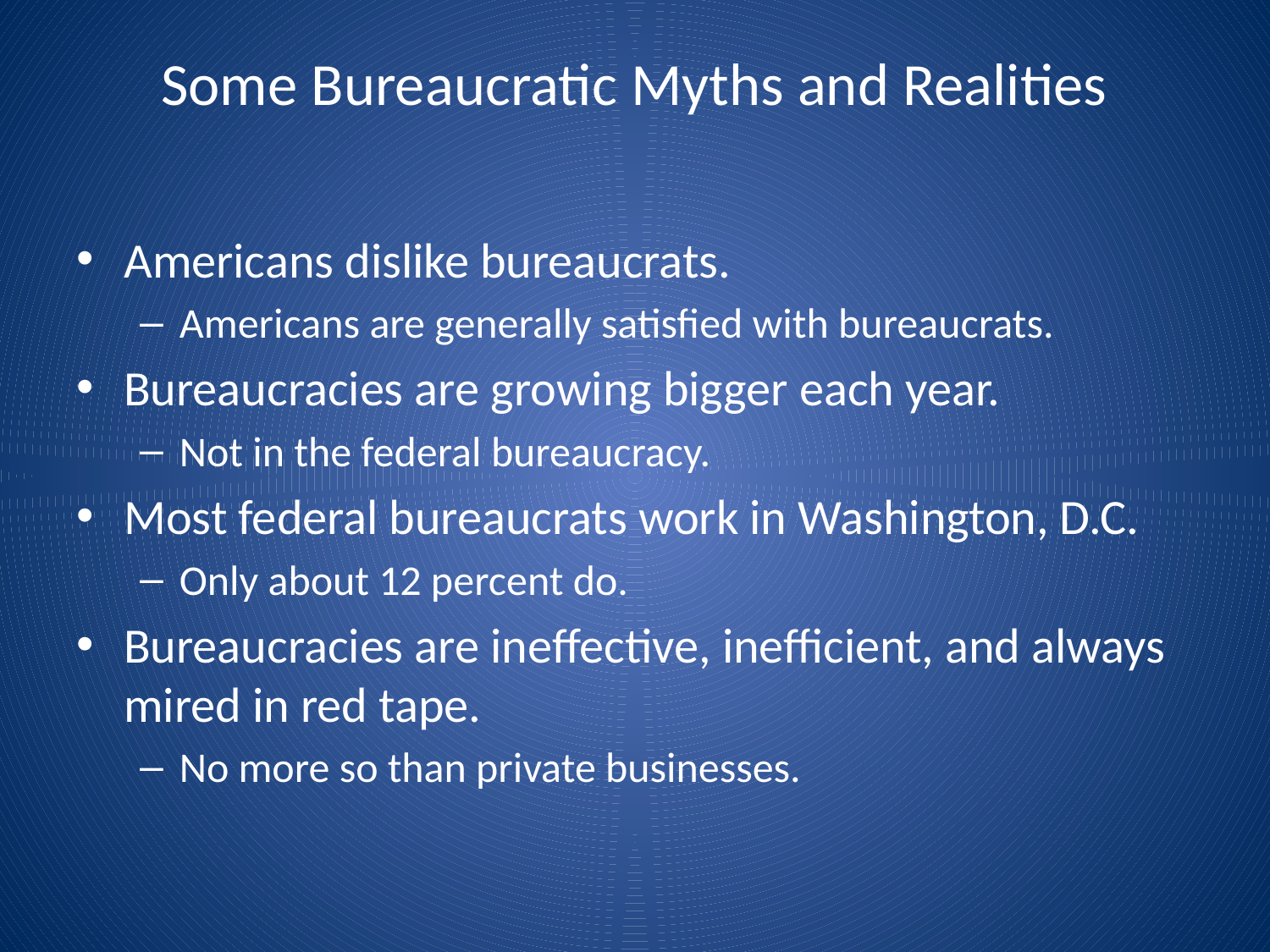

# Some Bureaucratic Myths and Realities
Americans dislike bureaucrats.
Americans are generally satisfied with bureaucrats.
Bureaucracies are growing bigger each year.
Not in the federal bureaucracy.
Most federal bureaucrats work in Washington, D.C.
Only about 12 percent do.
Bureaucracies are ineffective, inefficient, and always mired in red tape.
No more so than private businesses.